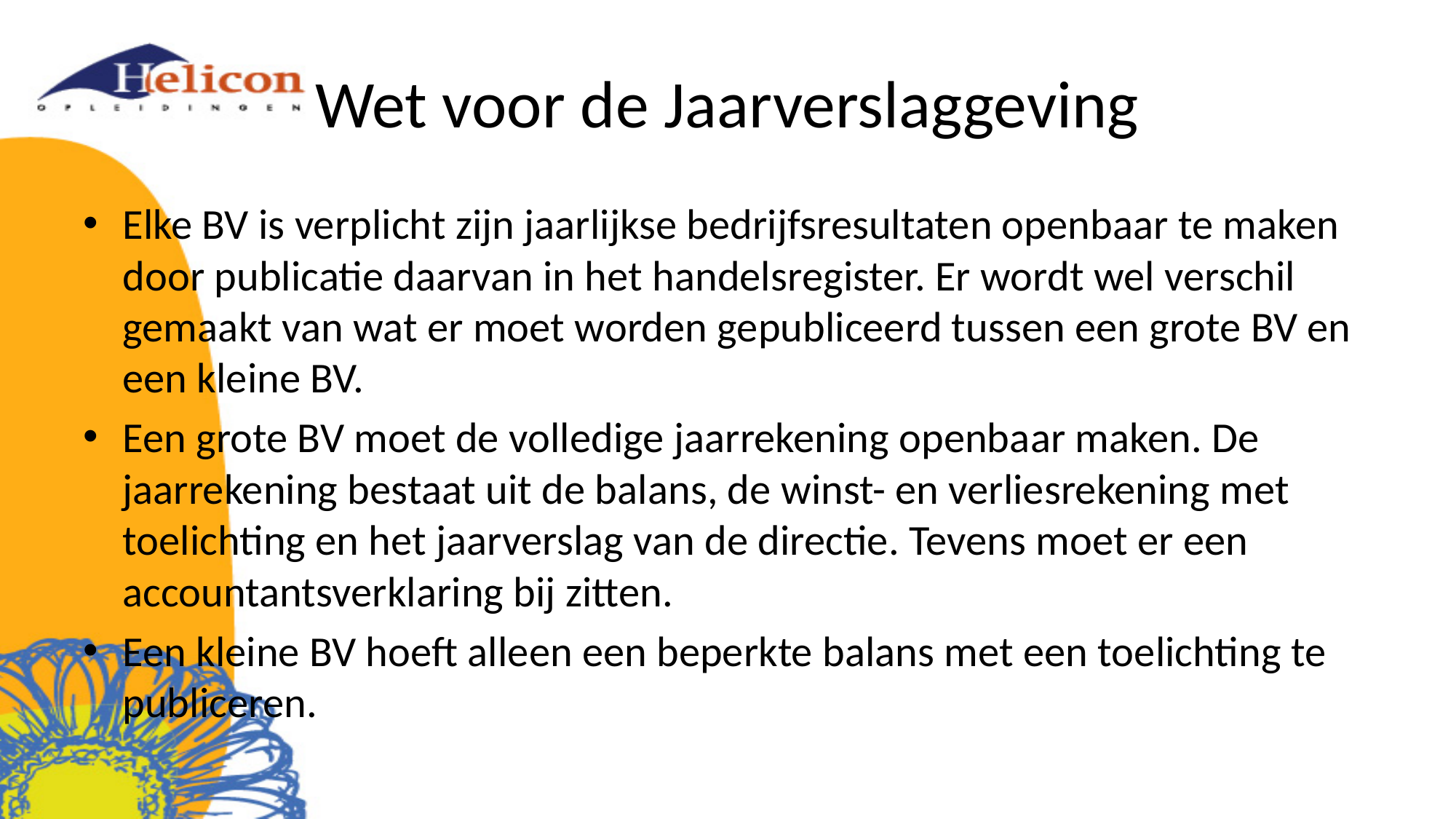

# Wet voor de Jaarverslaggeving
Elke BV is verplicht zijn jaarlijkse bedrijfsresultaten openbaar te maken door publicatie daarvan in het handelsregister. Er wordt wel verschil gemaakt van wat er moet worden gepubliceerd tussen een grote BV en een kleine BV.
Een grote BV moet de volledige jaarrekening openbaar maken. De jaarrekening bestaat uit de balans, de winst- en verliesrekening met toelichting en het jaarverslag van de directie. Tevens moet er een accountantsverklaring bij zitten.
Een kleine BV hoeft alleen een beperkte balans met een toelichting te publiceren.